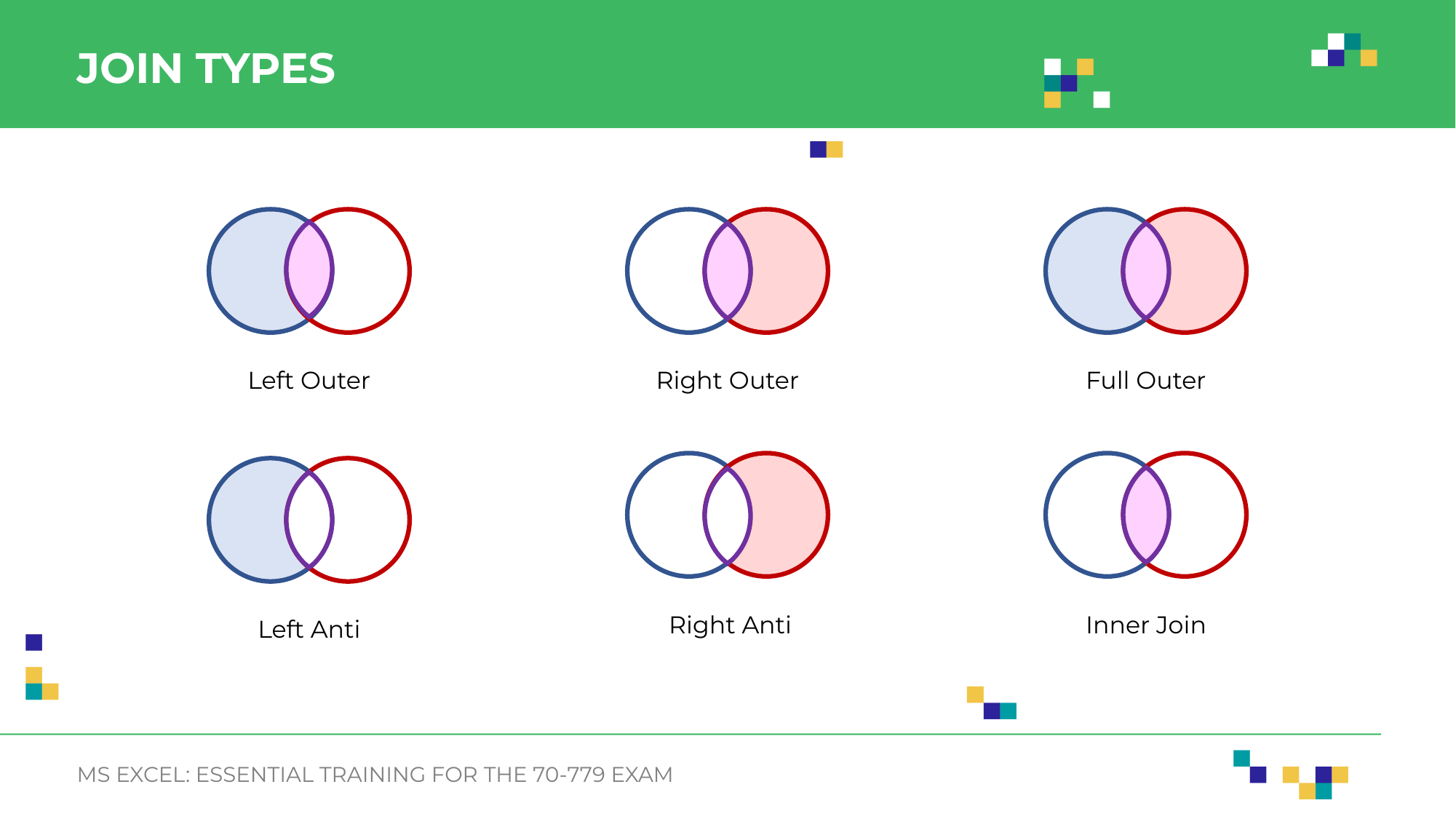

JOIN TYPES

Left Outer

Right Outer

Full Outer

Right Anti

Inner Join

Left Anti

MS EXCEL: ESSENTIAL TRAINING FOR THE 70-779 EXAM